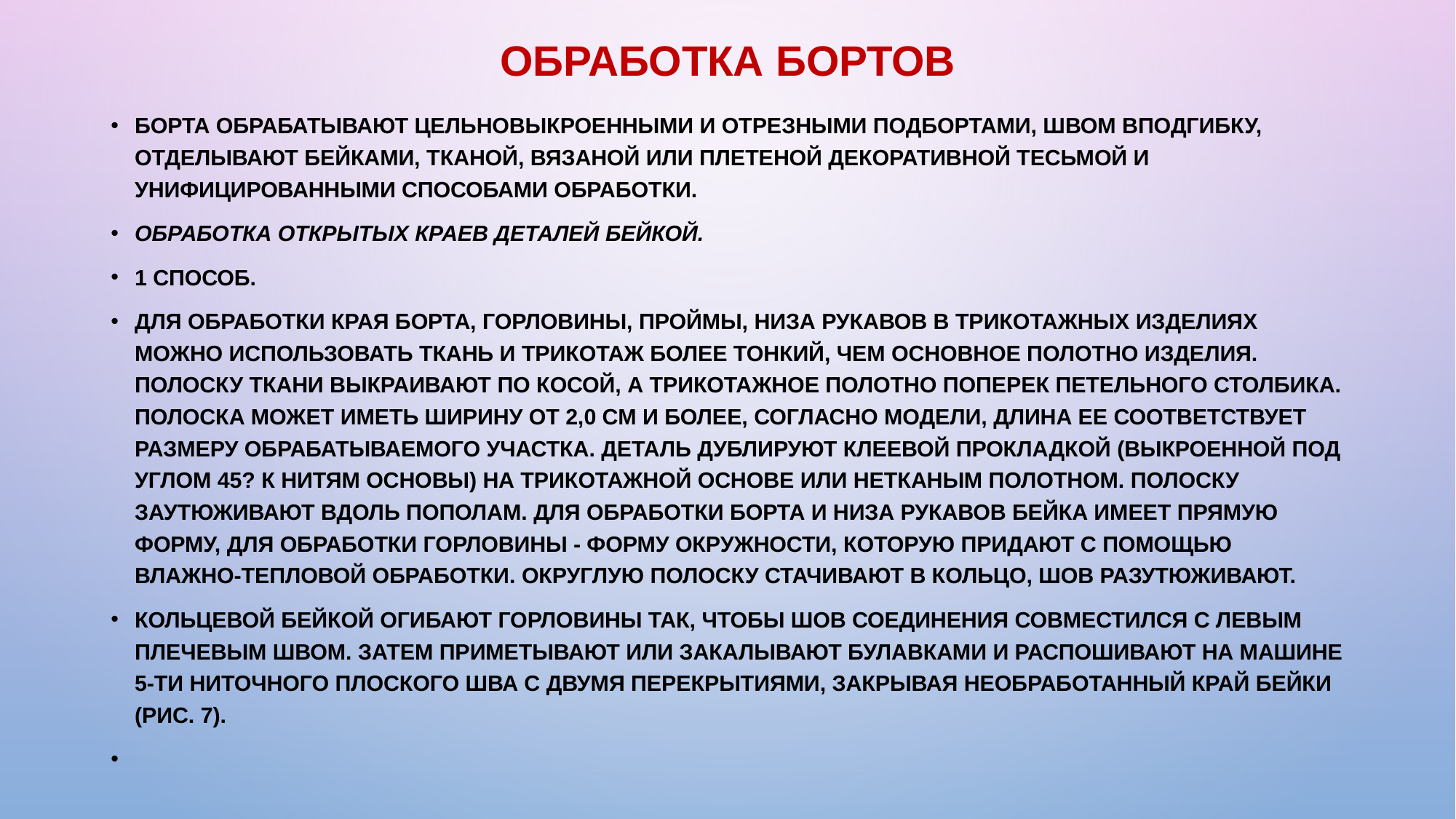

# Обработка бортов
Борта обрабатывают цельновыкроенными и отрезными подбортами, швом вподгибку, отделывают бейками, тканой, вязаной или плетеной декоративной тесьмой и унифицированными способами обработки.
Обработка открытых краев деталей бейкой.
1 способ.
Для обработки края борта, горловины, проймы, низа рукавов в трикотажных изделиях можно использовать ткань и трикотаж более тонкий, чем основное полотно изделия. Полоску ткани выкраивают по косой, а трикотажное полотно поперек петельного столбика. Полоска может иметь ширину от 2,0 см и более, согласно модели, длина ее соответствует размеру обрабатываемого участка. Деталь дублируют клеевой прокладкой (выкроенной под углом 45? к нитям основы) на трикотажной основе или нетканым полотном. Полоску заутюживают вдоль пополам. Для обработки борта и низа рукавов бейка имеет прямую форму, для обработки горловины - форму окружности, которую придают с помощью влажно-тепловой обработки. Округлую полоску стачивают в кольцо, шов разутюживают.
Кольцевой бейкой огибают горловины так, чтобы шов соединения совместился с левым плечевым швом. Затем приметывают или закалывают булавками и распошивают на машине 5-ти ниточного плоского шва с двумя перекрытиями, закрывая необработанный край бейки (рис. 7).